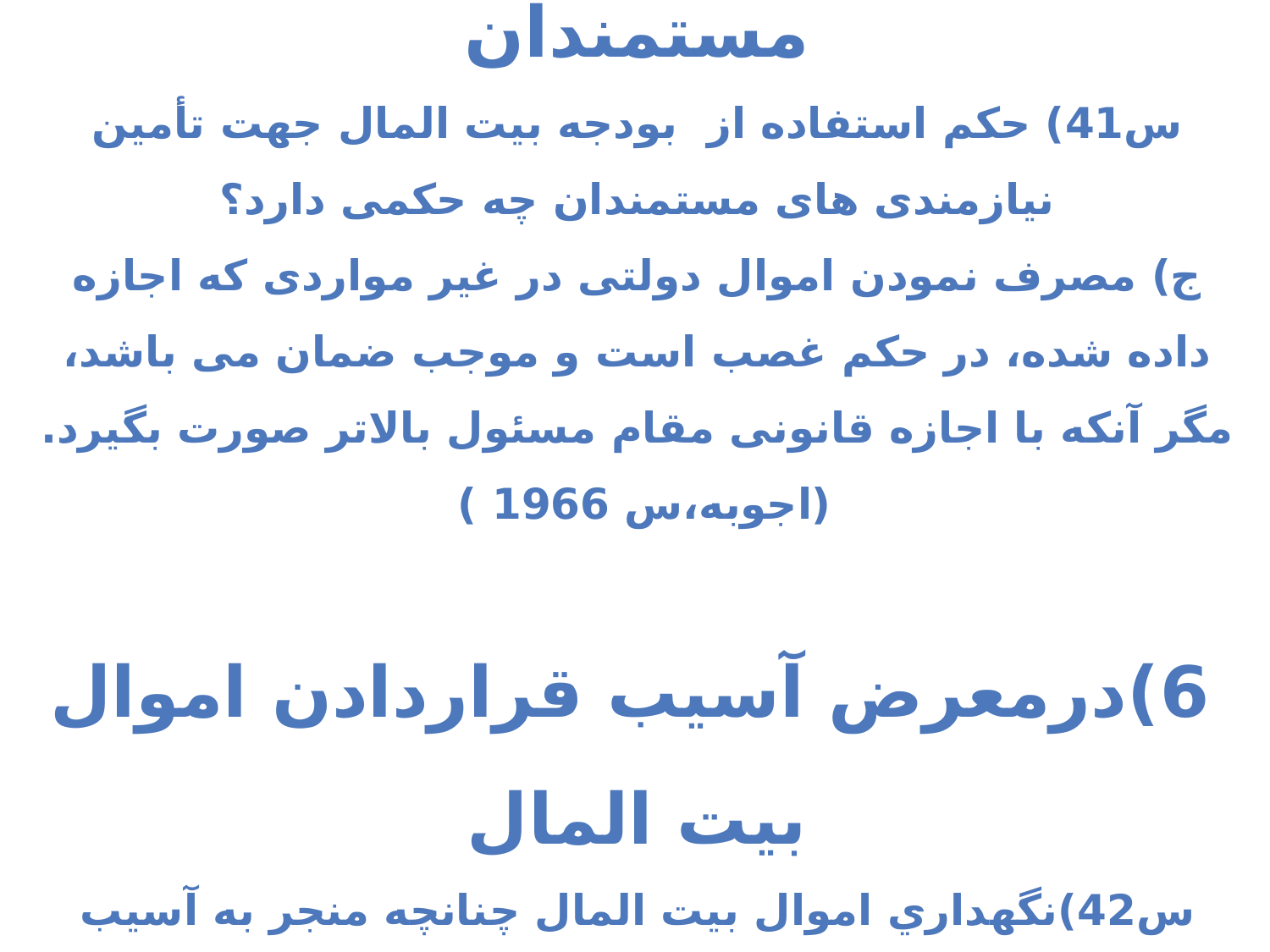

5) استفاده از  بودجه بیت المال جهت تأمین نیازمندی های مستمندان
س41) حکم استفاده از  بودجه بیت المال جهت تأمین نیازمندی های مستمندان چه حکمی دارد؟
ج) مصرف نمودن اموال دولتی در غیر مواردی که اجازه داده شده، در حکم غصب است و موجب ضمان می باشد، مگر آنکه با اجازه قانونی مقام مسئول بالاتر صورت بگیرد.(اجوبه،س 1966 )

 6)درمعرض آسیب قراردادن اموال بیت المال
س42)نگهداري اموال بيت المال چنانچه منجر به آسيب ديدن و از حيّز انتفاع افتادن آنها شود، چه حکمی دارد؟                                                                                                                                        ج)جايز نيست و موجب ضمان است